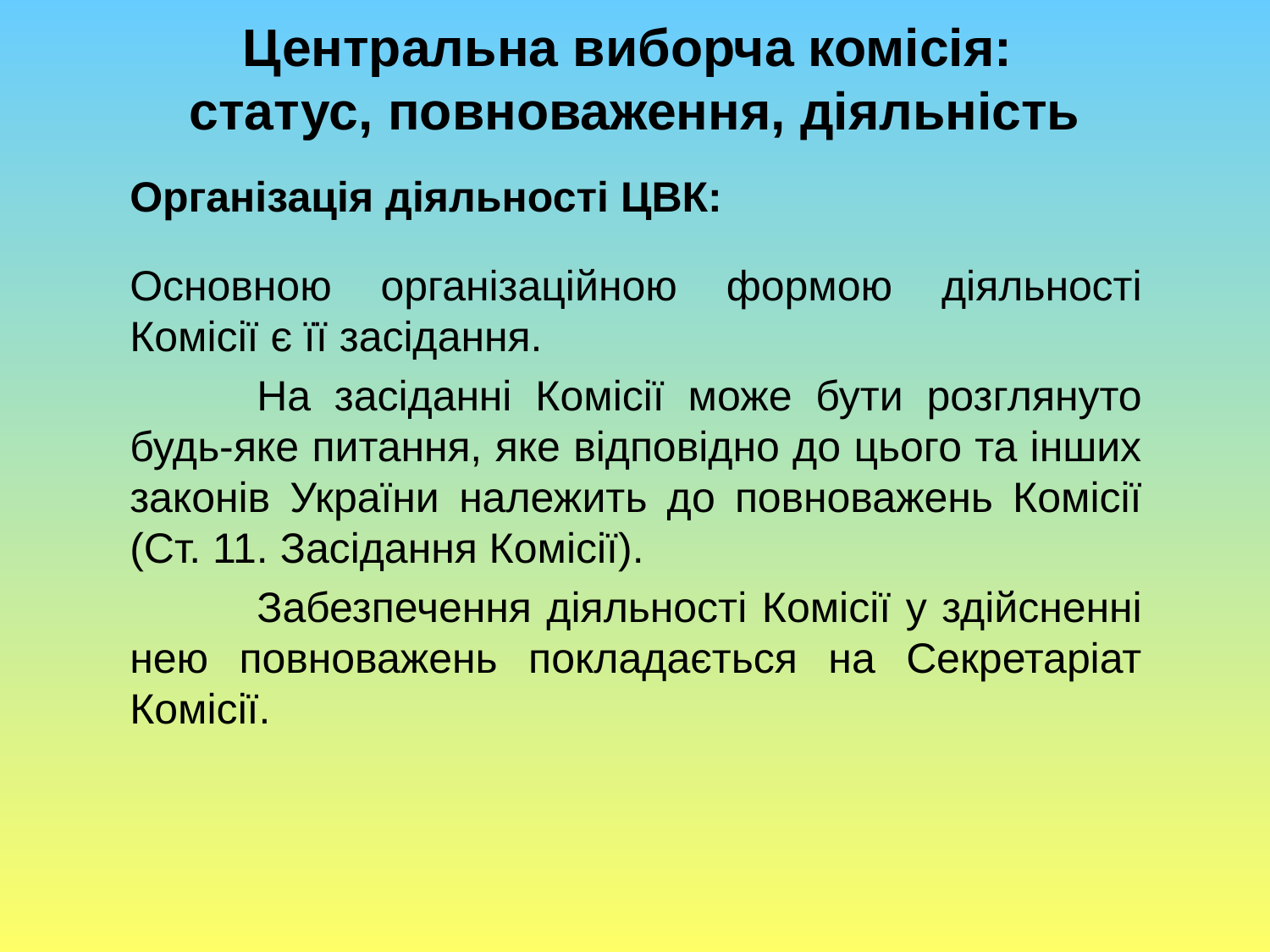

# Центральна виборча комісія: статус, повноваження, діяльність
	Організація діяльності ЦВК:

	Основною організаційною формою діяльності Комісії є її засідання.
		На засіданні Комісії може бути розглянуто будь-яке питання, яке відповідно до цього та інших законів України належить до повноважень Комісії (Ст. 11. Засідання Комісії).
		Забезпечення діяльності Комісії у здійсненні нею повноважень покладається на Секретаріат Комісії.